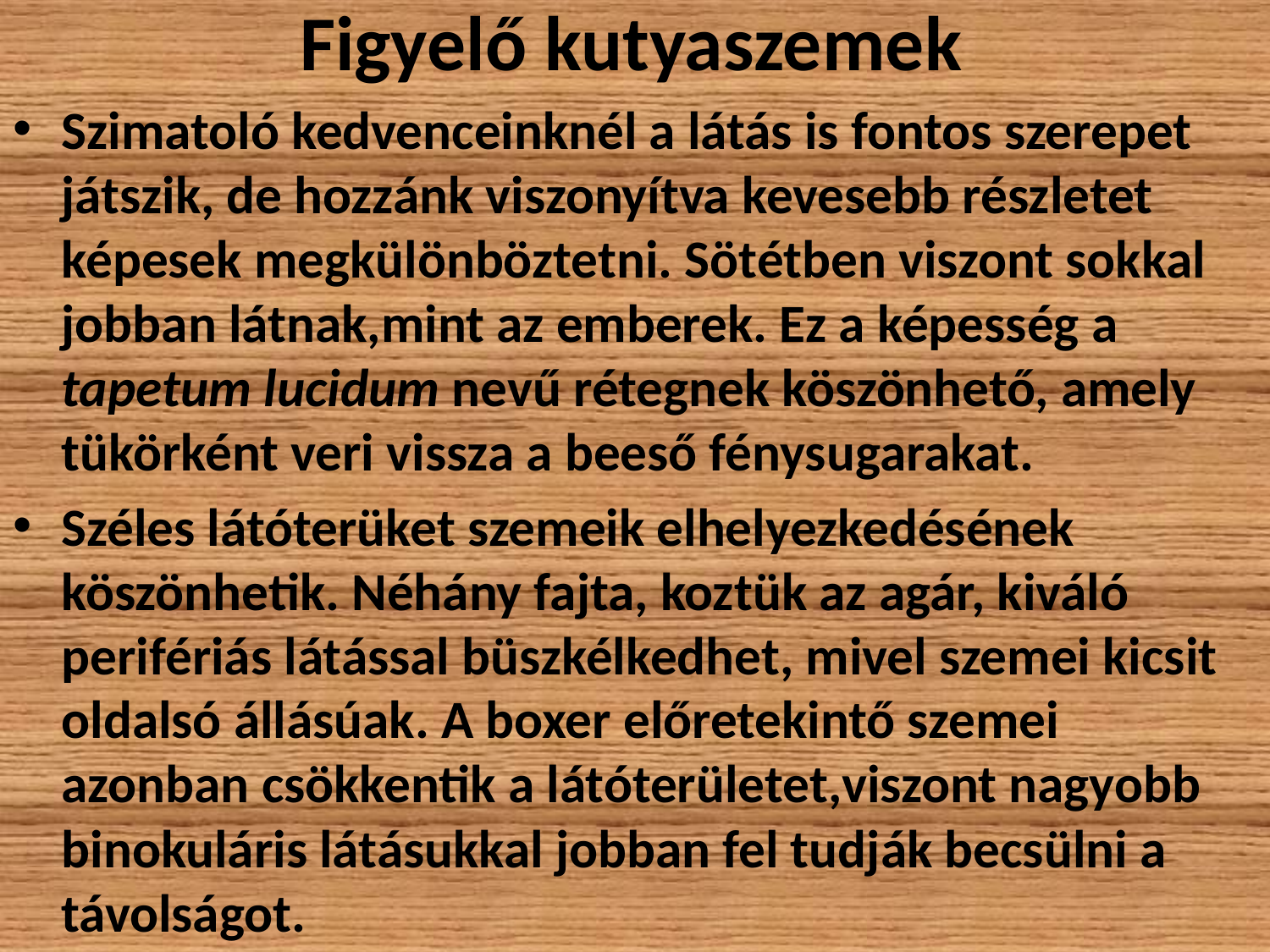

# Figyelő kutyaszemek
Szimatoló kedvenceinknél a látás is fontos szerepet játszik, de hozzánk viszonyítva kevesebb részletet képesek megkülönböztetni. Sötétben viszont sokkal jobban látnak,mint az emberek. Ez a képesség a tapetum lucidum nevű rétegnek köszönhető, amely tükörként veri vissza a beeső fénysugarakat.
Széles látóterüket szemeik elhelyezkedésének köszönhetik. Néhány fajta, koztük az agár, kiváló perifériás látással büszkélkedhet, mivel szemei kicsit oldalsó állásúak. A boxer előretekintő szemei azonban csökkentik a látóterületet,viszont nagyobb binokuláris látásukkal jobban fel tudják becsülni a távolságot.